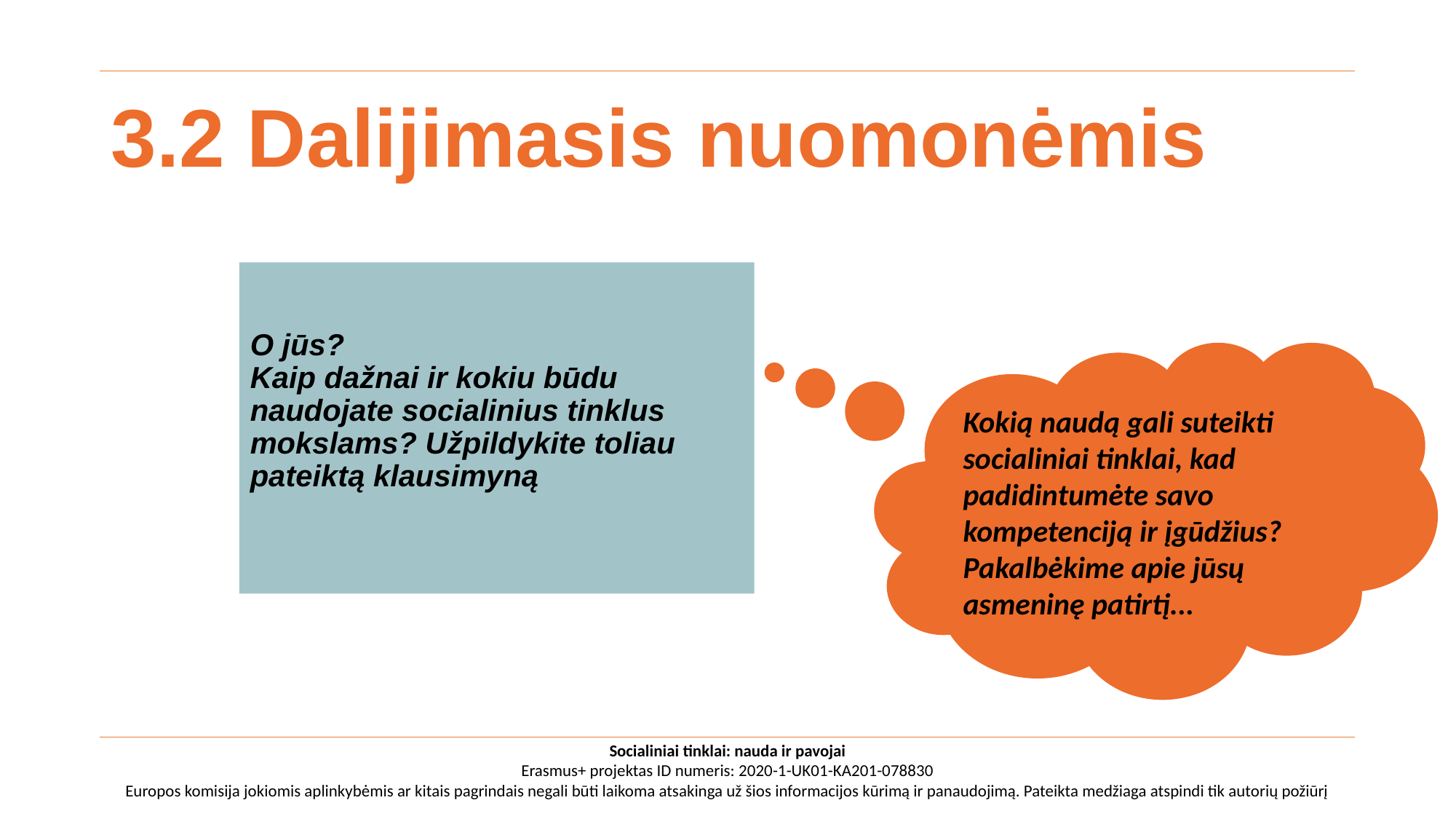

# 3.2 Dalijimasis nuomonėmis
O jūs?
Kaip dažnai ir kokiu būdu naudojate socialinius tinklus mokslams? Užpildykite toliau pateiktą klausimyną

Kokią naudą gali suteikti socialiniai tinklai, kad padidintumėte savo kompetenciją ir įgūdžius?
Pakalbėkime apie jūsų asmeninę patirtį...
Socialiniai tinklai: nauda ir pavojai
Erasmus+ projektas ID numeris: 2020-1-UK01-KA201-078830
Europos komisija jokiomis aplinkybėmis ar kitais pagrindais negali būti laikoma atsakinga už šios informacijos kūrimą ir panaudojimą. Pateikta medžiaga atspindi tik autorių požiūrį